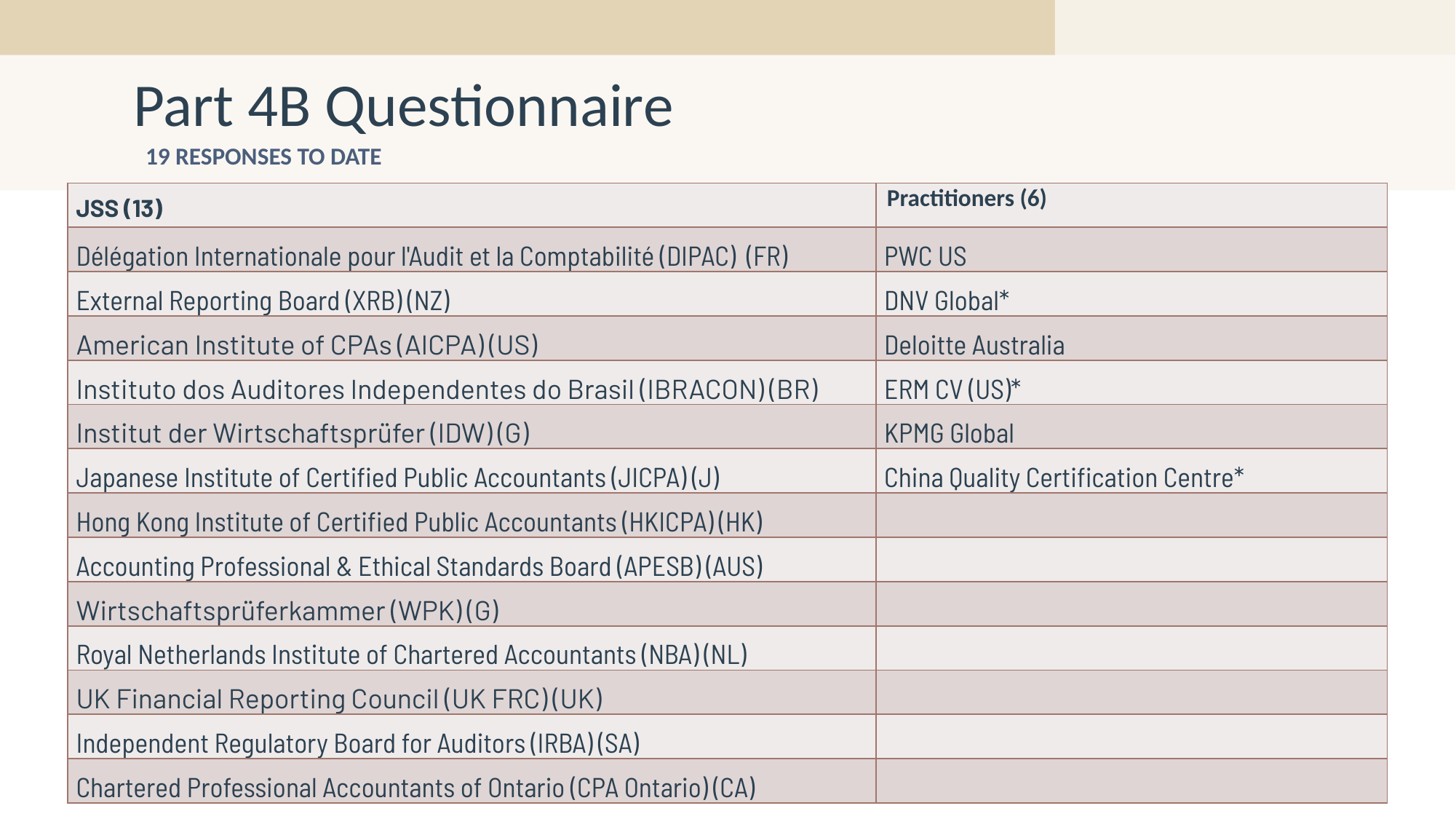

# Part 4B Questionnaire
19 Responses to Date
| JSS (13) | Practitioners (6) |
| --- | --- |
| Délégation Internationale pour l'Audit et la Comptabilité (DIPAC) (FR) | PWC US |
| External Reporting Board (XRB) (NZ) | DNV Global\* |
| American Institute of CPAs (AICPA) (US) | Deloitte Australia |
| Instituto dos Auditores Independentes do Brasil (IBRACON) (BR) | ERM CV (US)\* |
| Institut der Wirtschaftsprüfer (IDW) (G) | KPMG Global |
| Japanese Institute of Certified Public Accountants (JICPA) (J) | China Quality Certification Centre\* |
| Hong Kong Institute of Certified Public Accountants (HKICPA) (HK) |  |
| Accounting Professional & Ethical Standards Board (APESB) (AUS) |  |
| Wirtschaftsprüferkammer (WPK) (G) |  |
| Royal Netherlands Institute of Chartered Accountants (NBA) (NL) |  |
| UK Financial Reporting Council (UK FRC) (UK) |  |
| Independent Regulatory Board for Auditors (IRBA) (SA) |  |
| Chartered Professional Accountants of Ontario (CPA Ontario) (CA) |  |
13